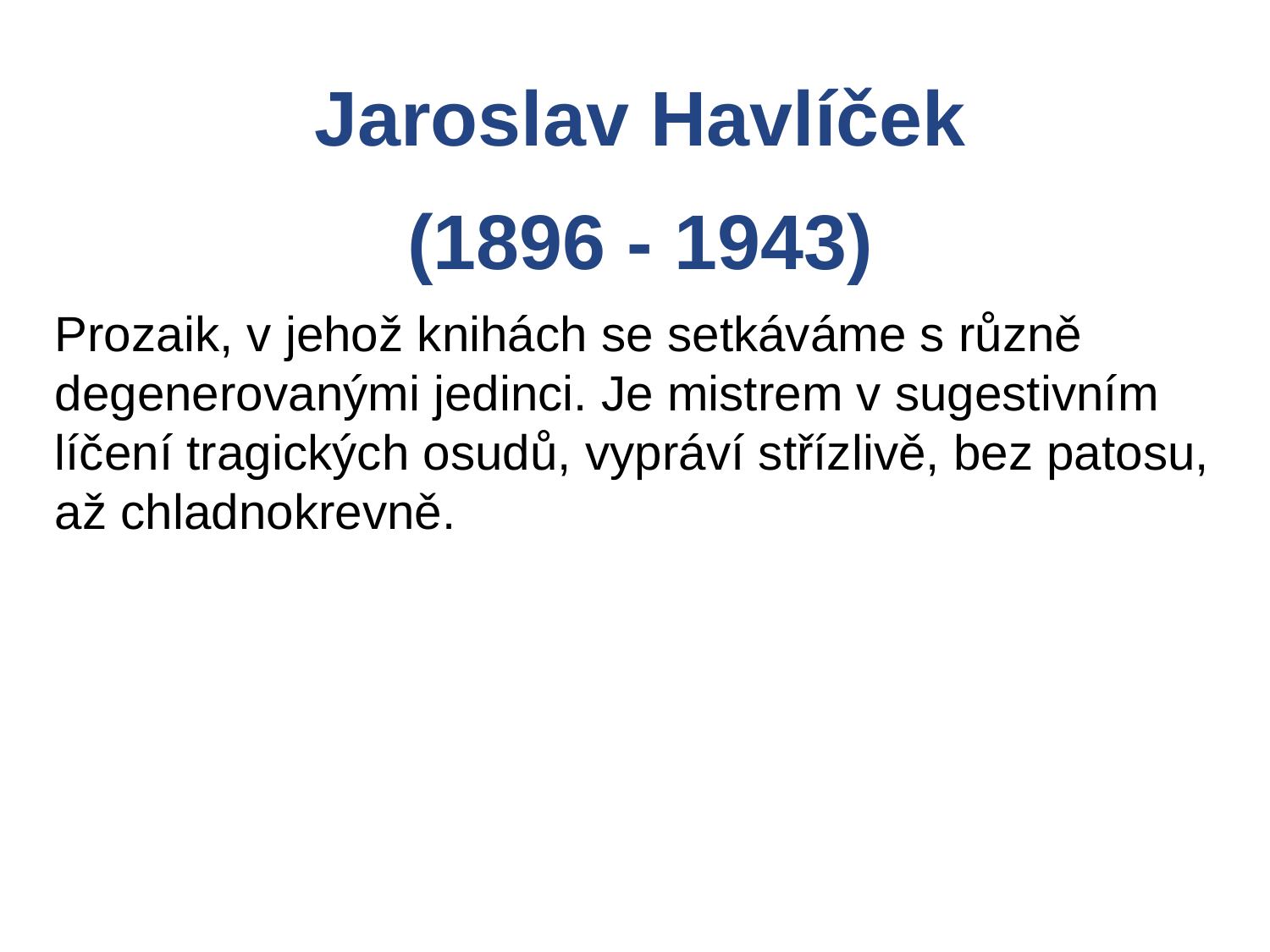

Jaroslav Havlíček
(1896 - 1943)
Prozaik, v jehož knihách se setkáváme s různě degenerovanými jedinci. Je mistrem v sugestivním líčení tragických osudů, vypráví střízlivě, bez patosu, až chladnokrevně.